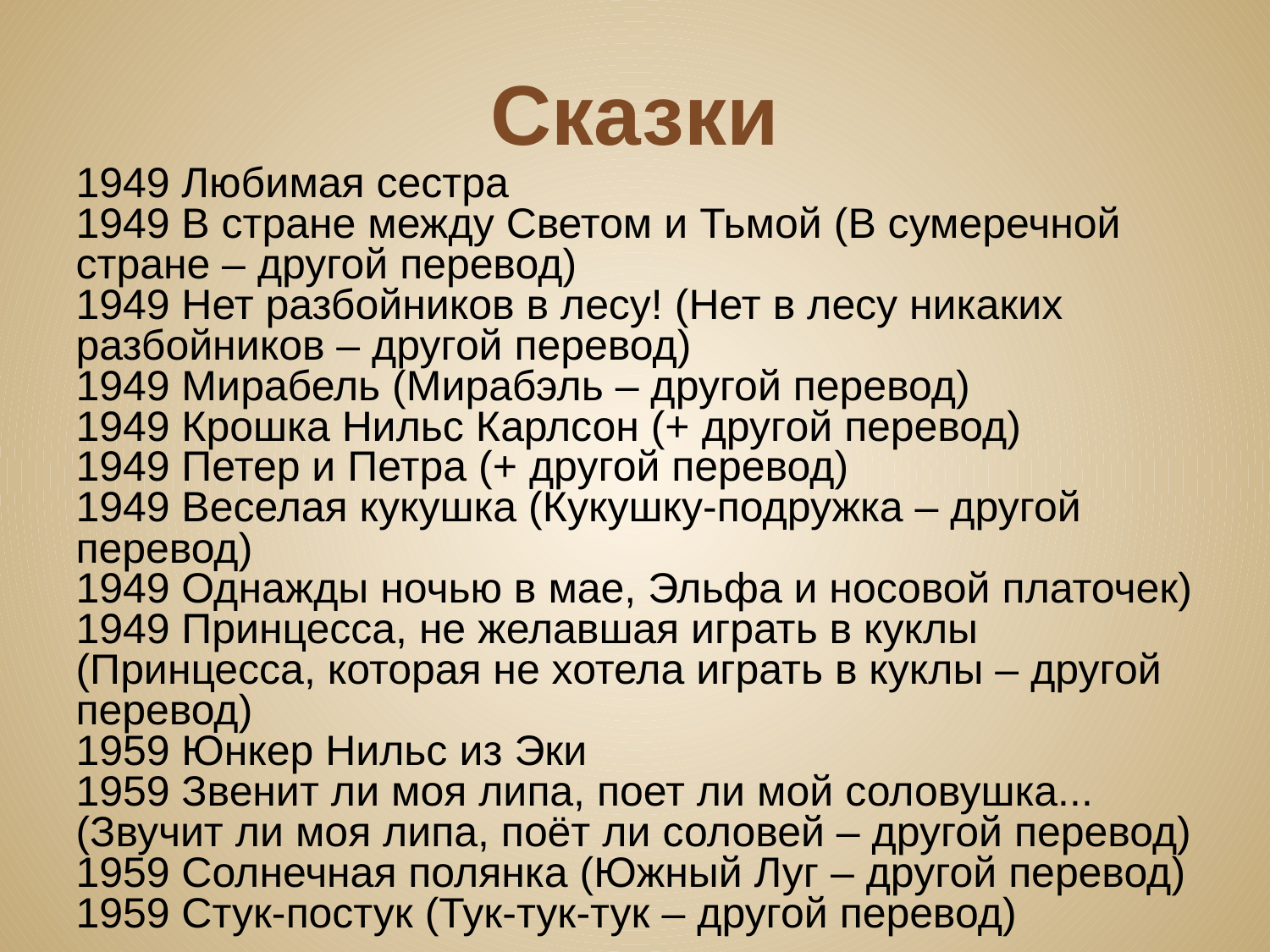

# Сказки
1949 Любимая сестра
1949 В стране между Светом и Тьмой (В сумеречной стране – другой перевод)
1949 Нет разбойников в лесу! (Нет в лесу никаких разбойников – другой перевод)
1949 Мирабель (Мирабэль – другой перевод)
1949 Крошка Нильс Карлсон (+ другой перевод)
1949 Петер и Петра (+ другой перевод)
1949 Веселая кукушка (Кукушку-подружка – другой перевод)
1949 Однажды ночью в мае, Эльфа и носовой платочек)
1949 Принцесса, не желавшая играть в куклы (Принцесса, которая не хотела играть в куклы – другой перевод)
1959 Юнкер Нильс из Эки
1959 Звенит ли моя липа, поет ли мой соловушка... (Звучит ли моя липа, поёт ли соловей – другой перевод)
1959 Солнечная полянка (Южный Луг – другой перевод)
1959 Стук-постук (Тук-тук-тук – другой перевод)